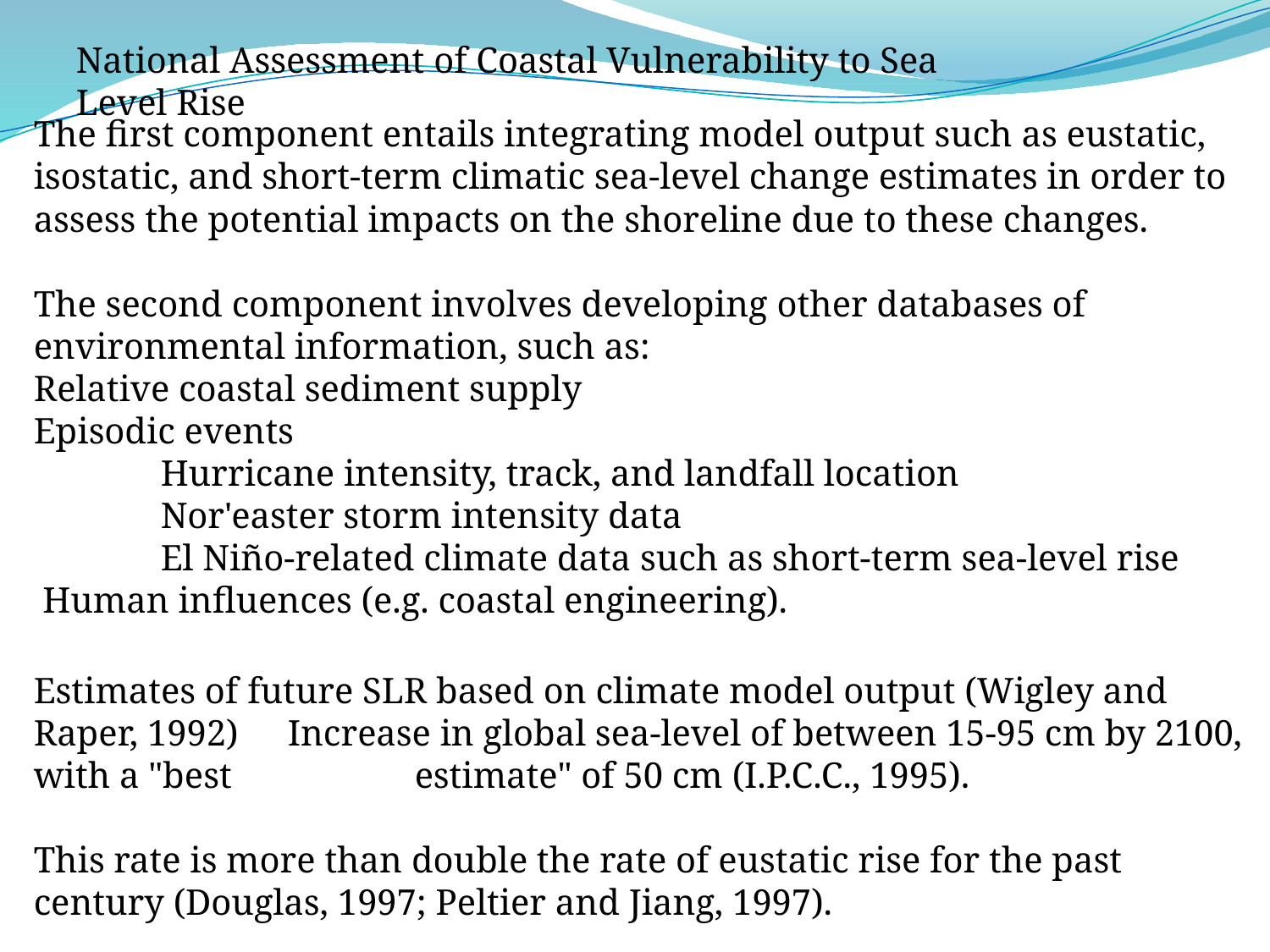

National Assessment of Coastal Vulnerability to Sea Level Rise
The first component entails integrating model output such as eustatic, isostatic, and short-term climatic sea-level change estimates in order to assess the potential impacts on the shoreline due to these changes.

The second component involves developing other databases of environmental information, such as:
Relative coastal sediment supply
Episodic events
	Hurricane intensity, track, and landfall location
	Nor'easter storm intensity data
	El Niño-related climate data such as short-term sea-level rise
 Human influences (e.g. coastal engineering).
Estimates of future SLR based on climate model output (Wigley and Raper, 1992) 	Increase in global sea-level of between 15-95 cm by 2100, with a "best 		estimate" of 50 cm (I.P.C.C., 1995).

This rate is more than double the rate of eustatic rise for the past century (Douglas, 1997; Peltier and Jiang, 1997).